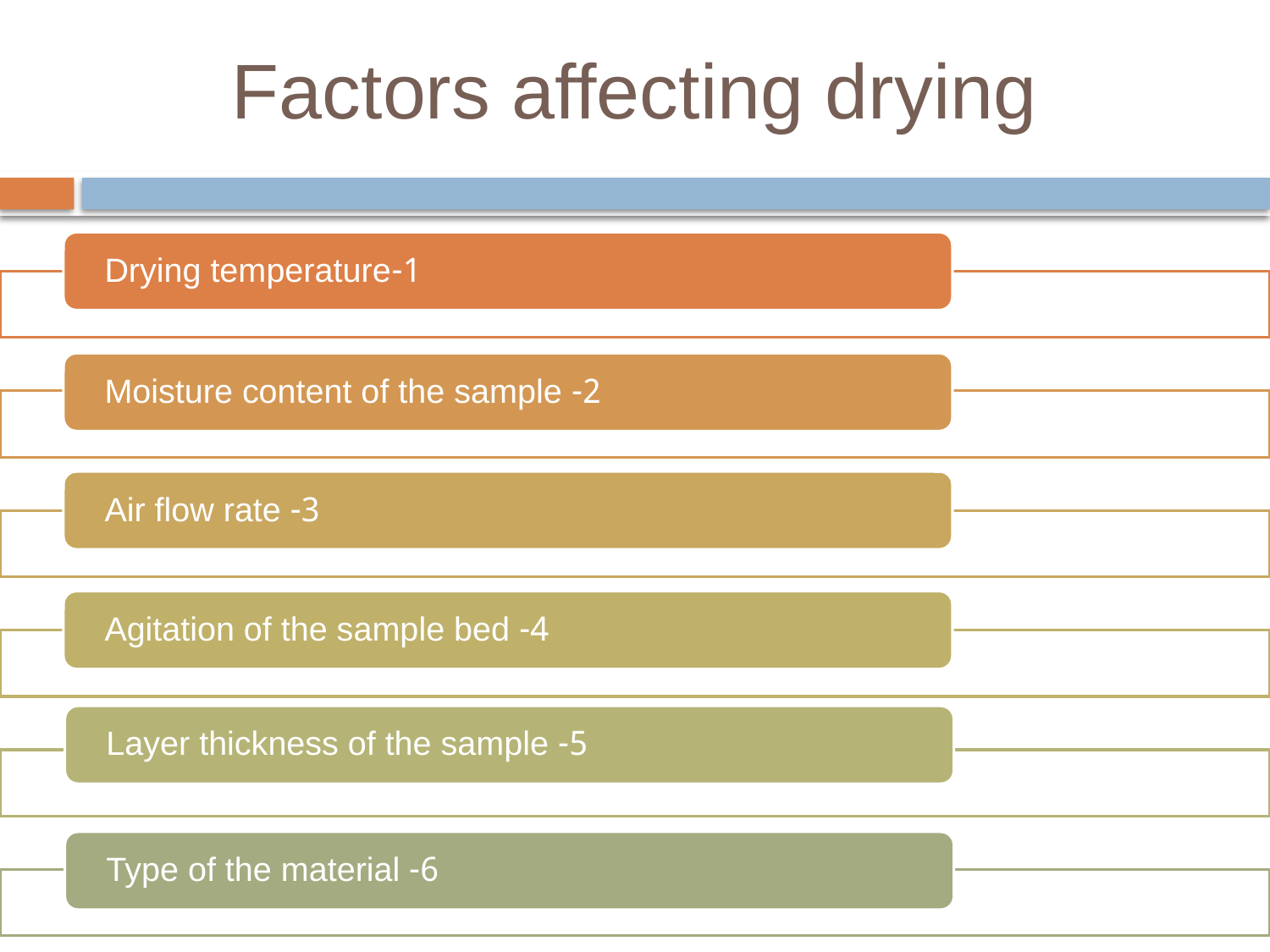

# Factors affecting drying
1-Drying temperature
2- Moisture content of the sample
3- Air flow rate
4- Agitation of the sample bed
5- Layer thickness of the sample
6- Type of the material